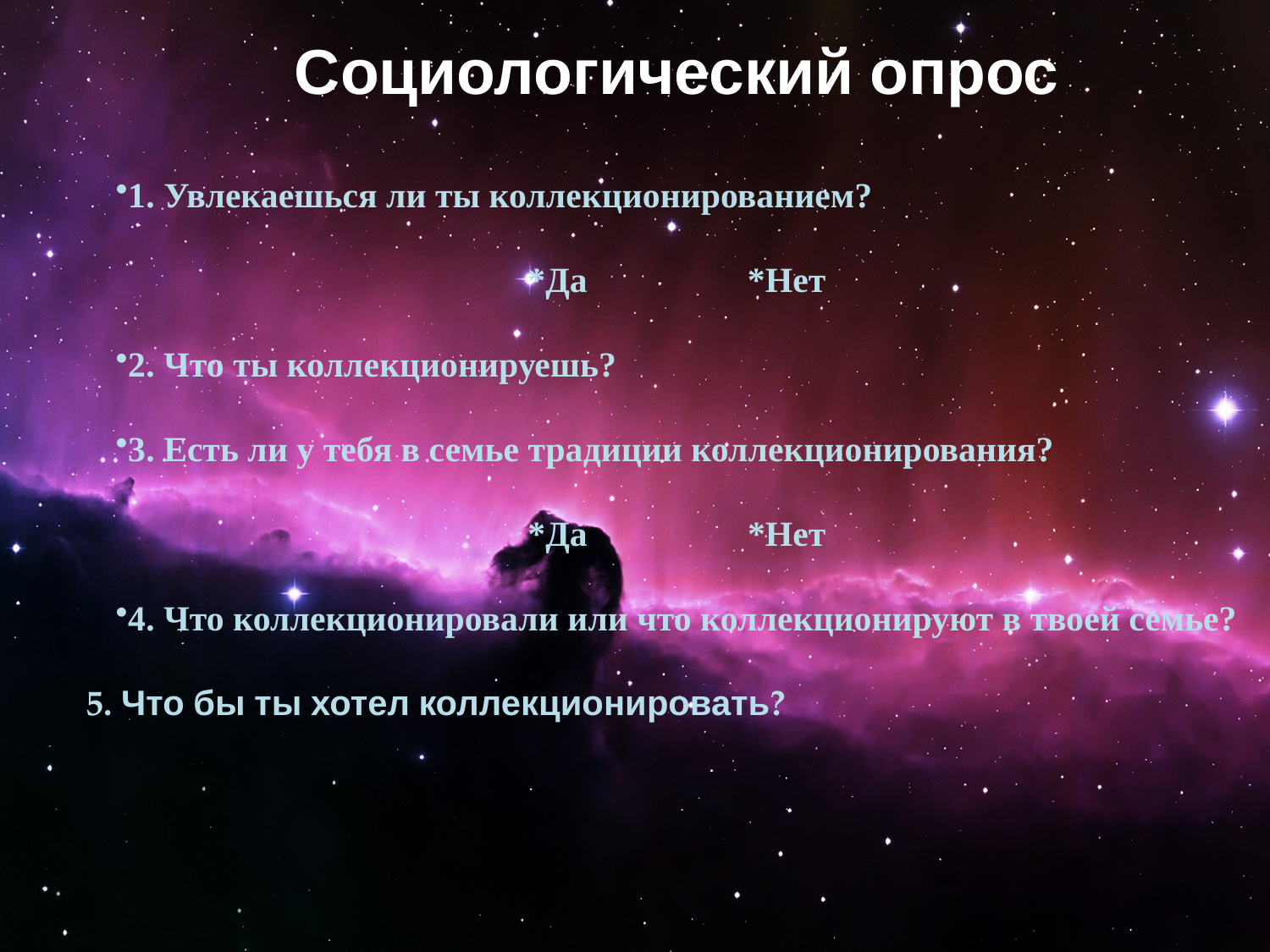

Социологический опрос

1. Увлекаешься ли ты коллекционированием?

*Да                  *Нет

2. Что ты коллекционируешь?

3. Есть ли у тебя в семье традиции коллекционирования?

*Да                  *Нет

4. Что коллекционировали или что коллекционируют в твоей семье?

5. Что бы ты хотел коллекционировать?